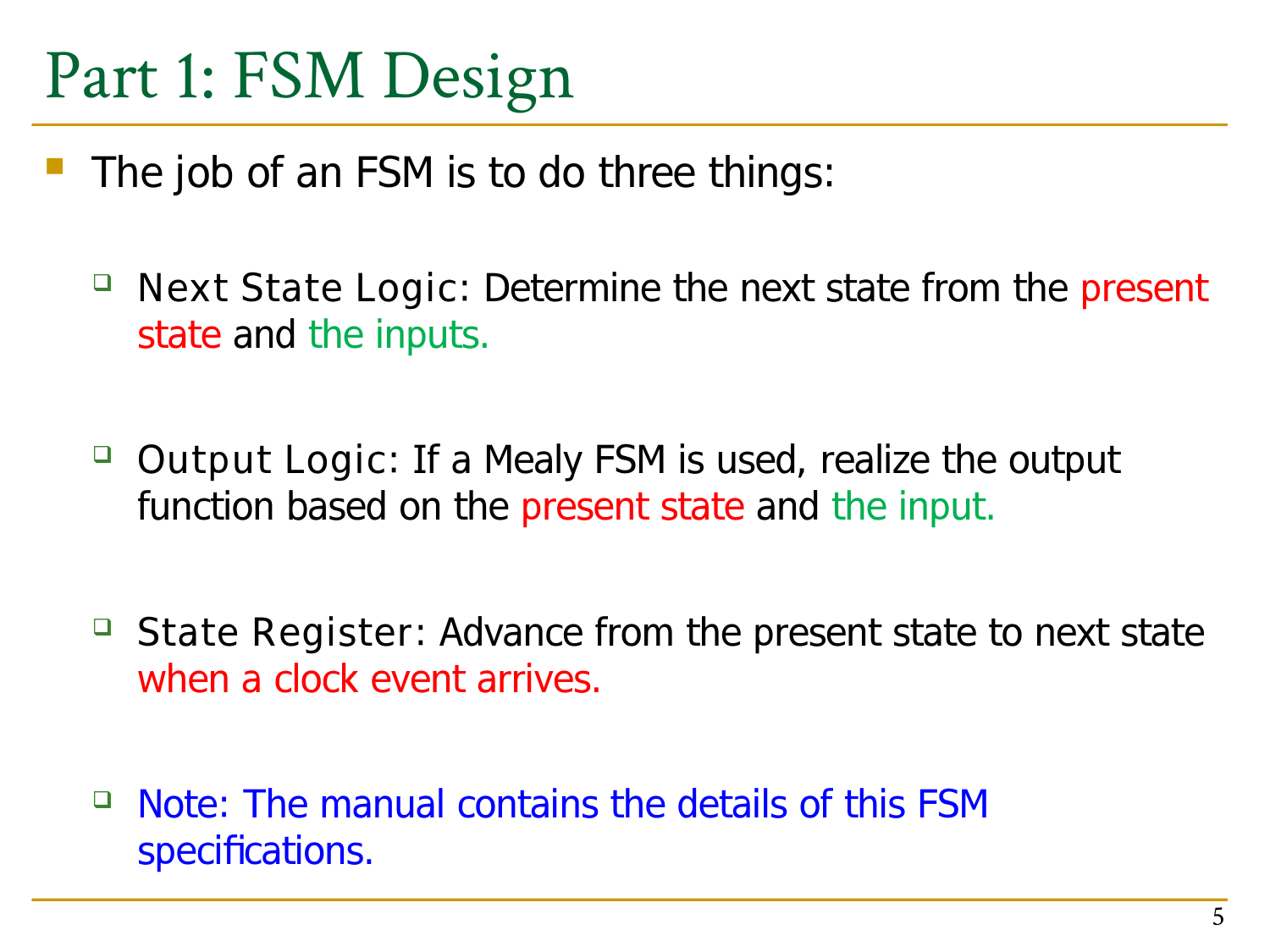

# Part 1: FSM Design
The job of an FSM is to do three things:

Next State Logic: Determine the next state from the present state and the inputs.

Output Logic: If a Mealy FSM is used, realize the output function based on the present state and the input.

State Register: Advance from the present state to next state when a clock event arrives.

Note: The manual contains the details of this FSM specifications.

5